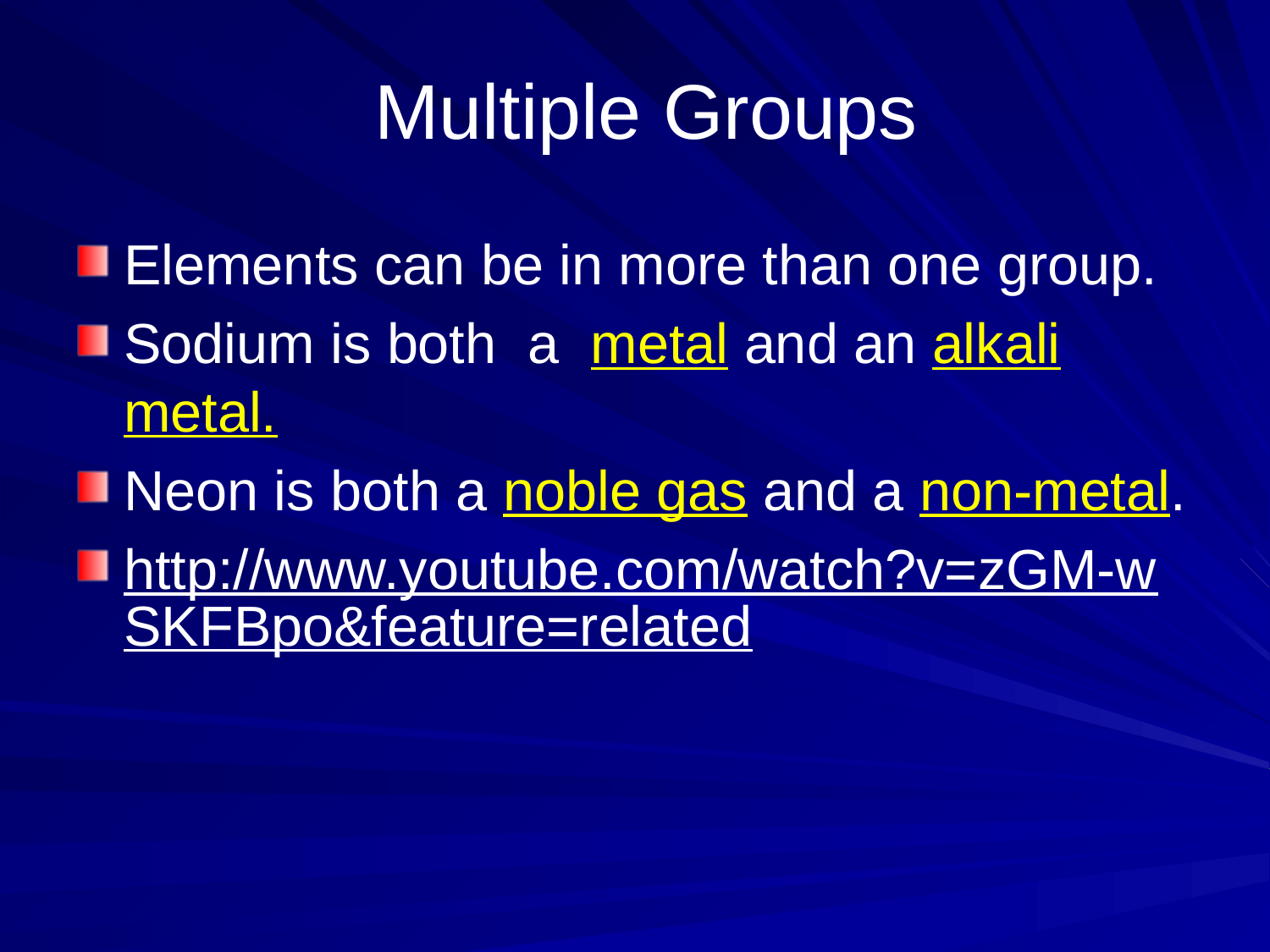

Multiple Groups
Elements can be in more than one group.
Sodium is both  a  metal and an alkali metal.
Neon is both a noble gas and a non-metal.
http://www.youtube.com/watch?v=zGM-wSKFBpo&feature=related